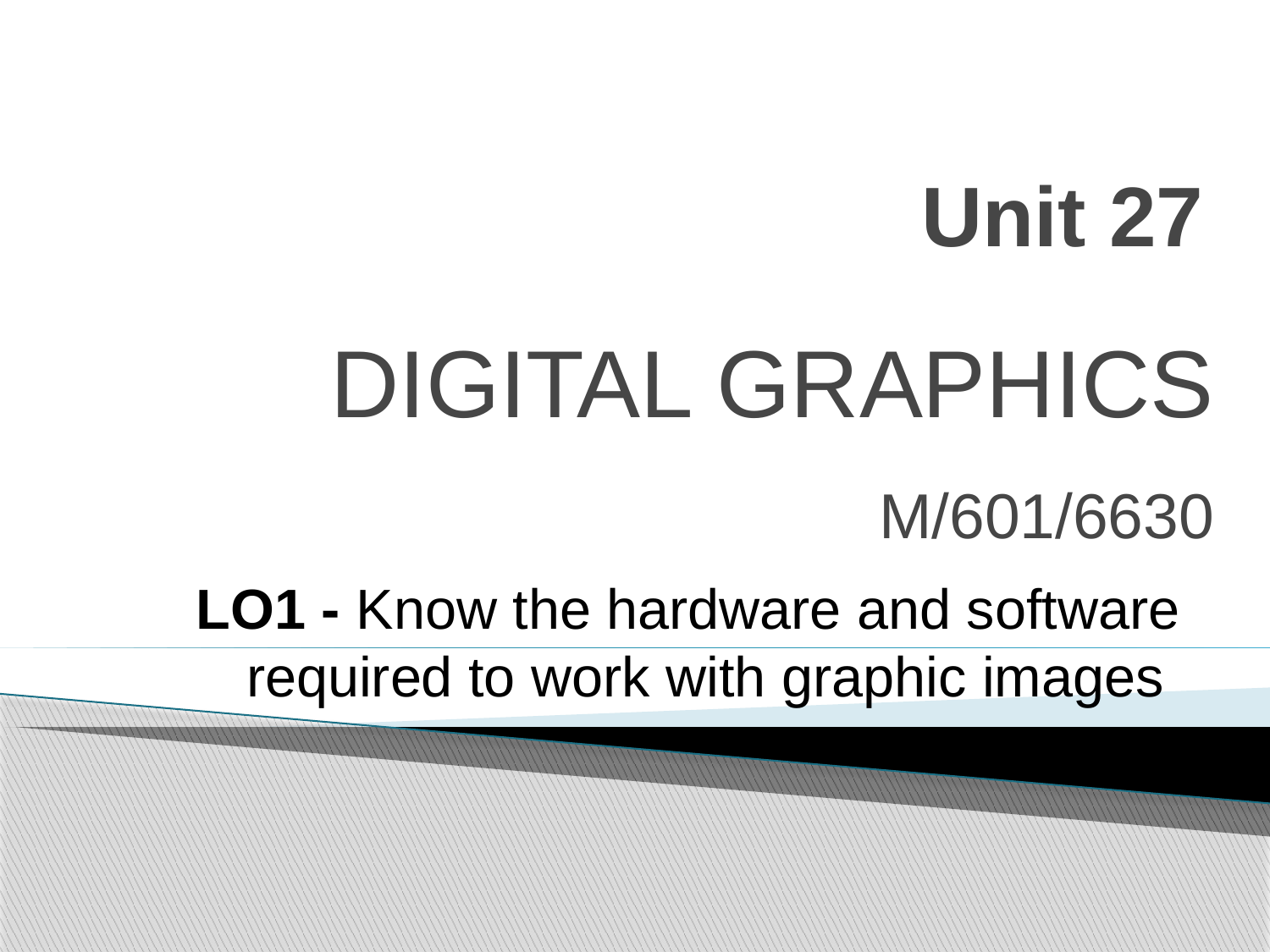

# Unit 27
 DIGITAL GRAPHICS
 M/601/6630
LO1 - Know the hardware and software
required to work with graphic images